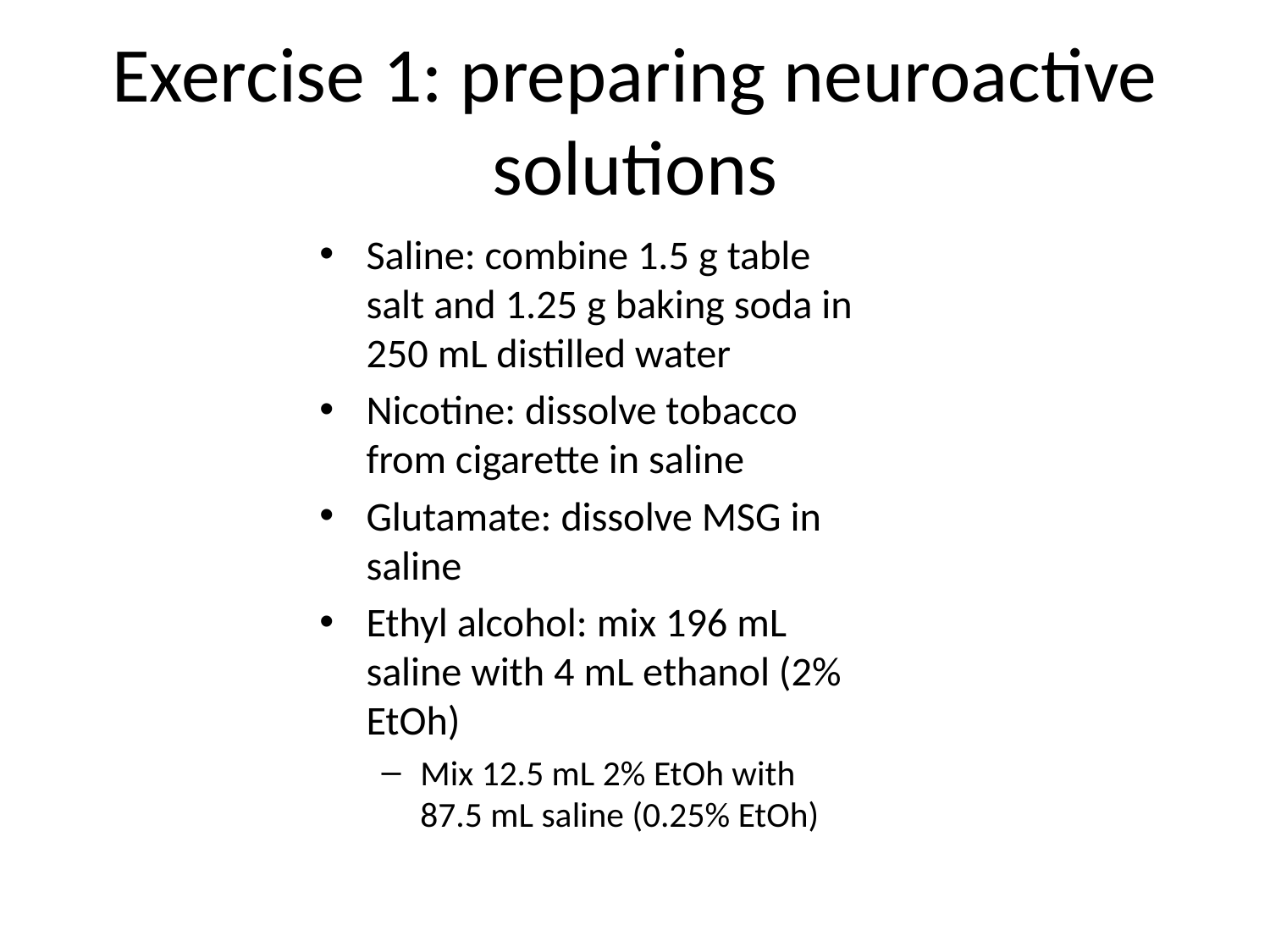

# Exercise 1: preparing neuroactive solutions
Saline: combine 1.5 g table salt and 1.25 g baking soda in 250 mL distilled water
Nicotine: dissolve tobacco from cigarette in saline
Glutamate: dissolve MSG in saline
Ethyl alcohol: mix 196 mL saline with 4 mL ethanol (2% EtOh)
Mix 12.5 mL 2% EtOh with 87.5 mL saline (0.25% EtOh)